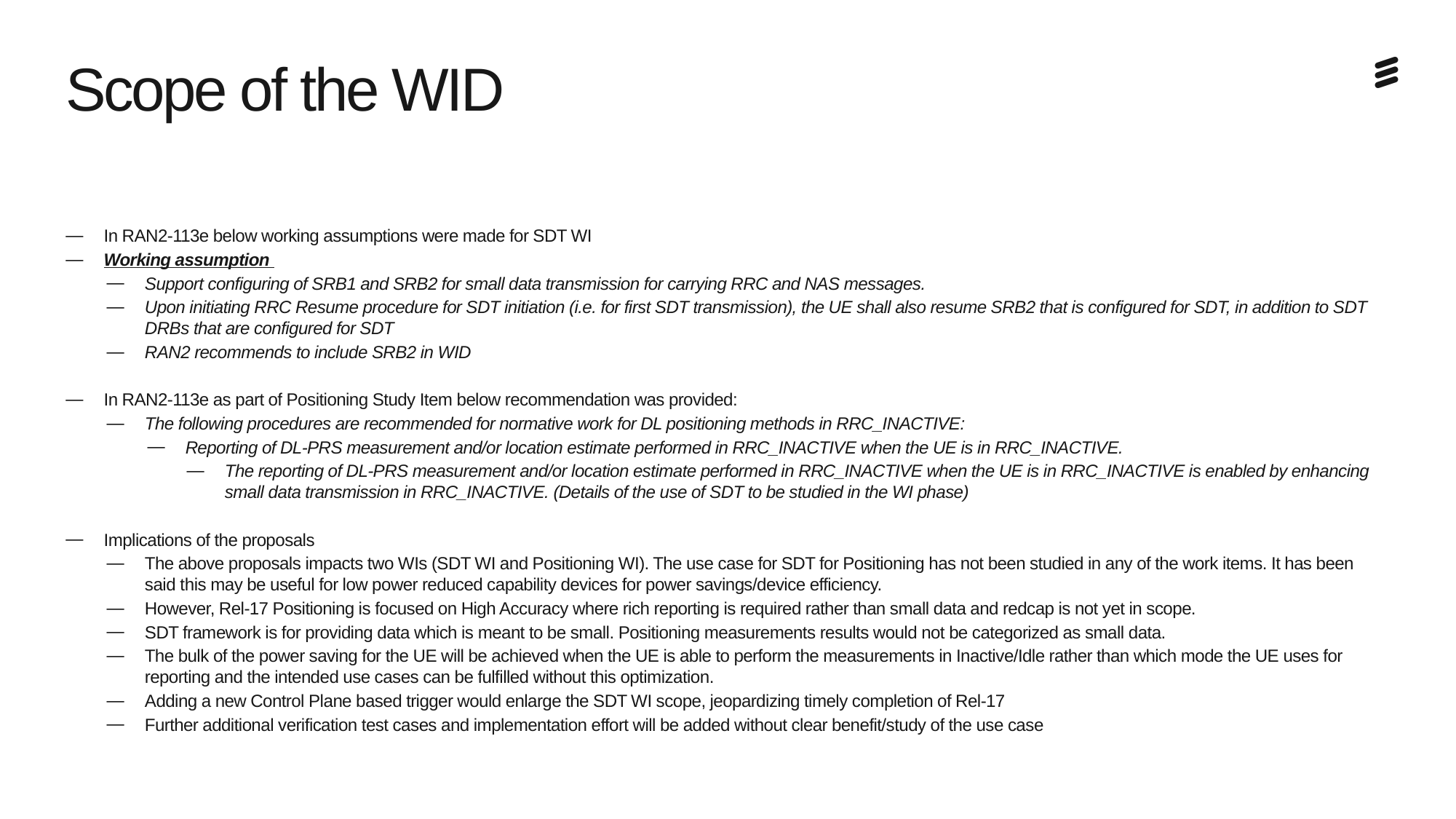

# Scope of the WID
In RAN2-113e below working assumptions were made for SDT WI
Working assumption
Support configuring of SRB1 and SRB2 for small data transmission for carrying RRC and NAS messages.
Upon initiating RRC Resume procedure for SDT initiation (i.e. for first SDT transmission), the UE shall also resume SRB2 that is configured for SDT, in addition to SDT DRBs that are configured for SDT
RAN2 recommends to include SRB2 in WID

In RAN2-113e as part of Positioning Study Item below recommendation was provided:
The following procedures are recommended for normative work for DL positioning methods in RRC_INACTIVE:
Reporting of DL-PRS measurement and/or location estimate performed in RRC_INACTIVE when the UE is in RRC_INACTIVE.
The reporting of DL-PRS measurement and/or location estimate performed in RRC_INACTIVE when the UE is in RRC_INACTIVE is enabled by enhancing small data transmission in RRC_INACTIVE. (Details of the use of SDT to be studied in the WI phase)

Implications of the proposals
The above proposals impacts two WIs (SDT WI and Positioning WI). The use case for SDT for Positioning has not been studied in any of the work items. It has been said this may be useful for low power reduced capability devices for power savings/device efficiency.
However, Rel-17 Positioning is focused on High Accuracy where rich reporting is required rather than small data and redcap is not yet in scope.
SDT framework is for providing data which is meant to be small. Positioning measurements results would not be categorized as small data.
The bulk of the power saving for the UE will be achieved when the UE is able to perform the measurements in Inactive/Idle rather than which mode the UE uses for reporting and the intended use cases can be fulfilled without this optimization.
Adding a new Control Plane based trigger would enlarge the SDT WI scope, jeopardizing timely completion of Rel-17
Further additional verification test cases and implementation effort will be added without clear benefit/study of the use case